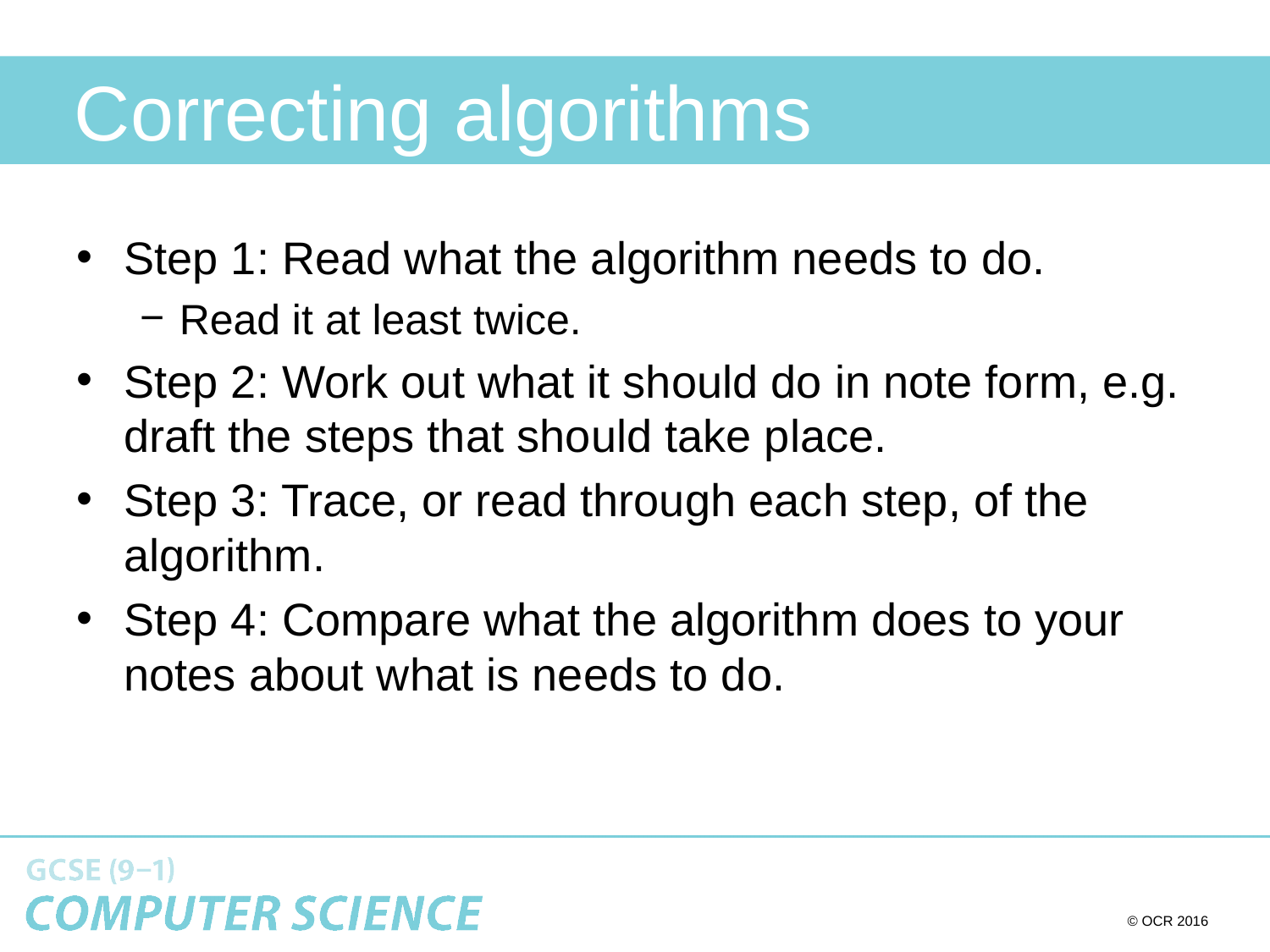

# Correcting algorithms
Step 1: Read what the algorithm needs to do.
Read it at least twice.
Step 2: Work out what it should do in note form, e.g. draft the steps that should take place.
Step 3: Trace, or read through each step, of the algorithm.
Step 4: Compare what the algorithm does to your notes about what is needs to do.